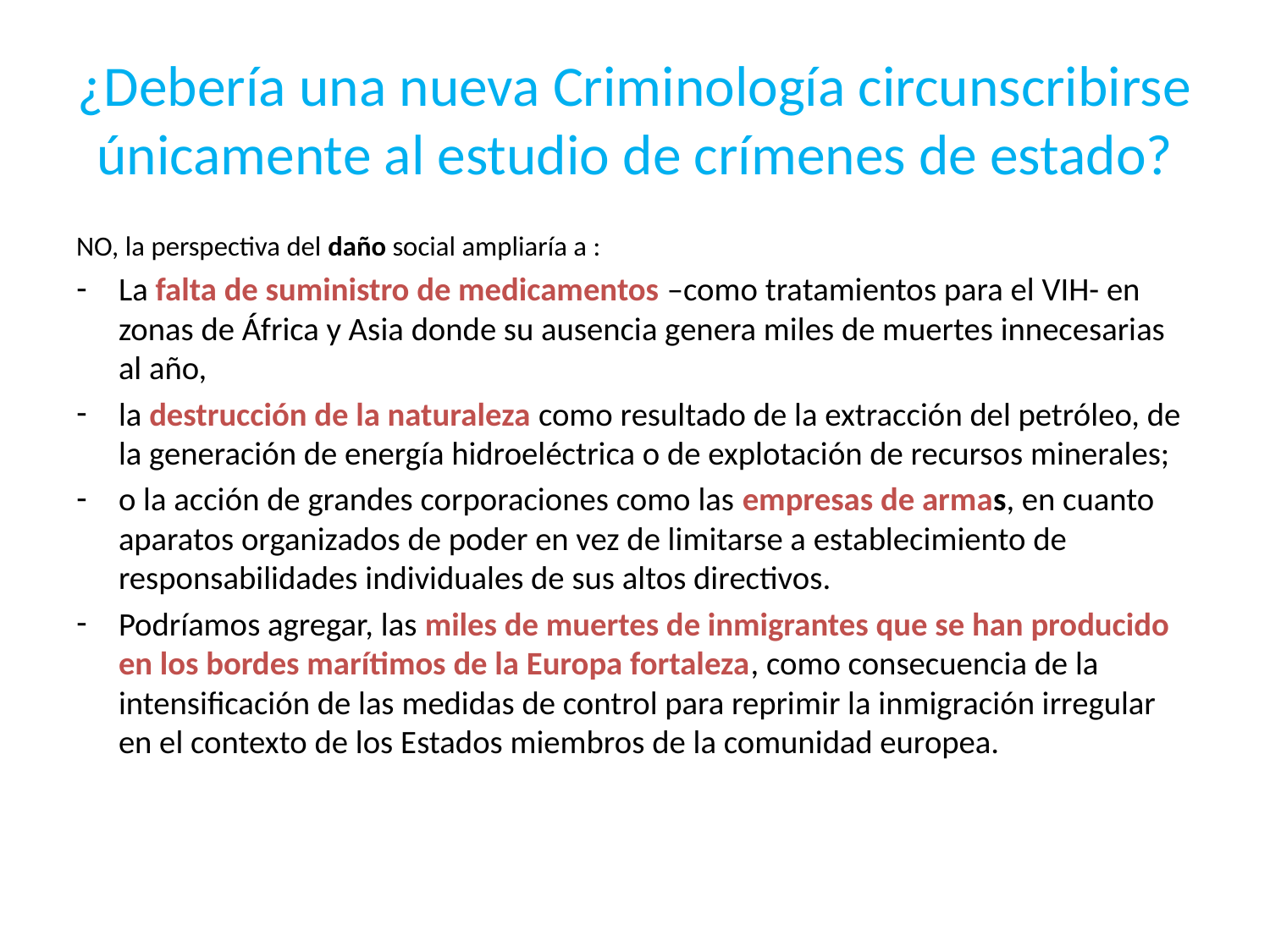

# ¿Debería una nueva Criminología circunscribirse únicamente al estudio de crímenes de estado?
NO, la perspectiva del daño social ampliaría a :
La falta de suministro de medicamentos –como tratamientos para el VIH- en zonas de África y Asia donde su ausencia genera miles de muertes innecesarias al año,
la destrucción de la naturaleza como resultado de la extracción del petróleo, de la generación de energía hidroeléctrica o de explotación de recursos minerales;
o la acción de grandes corporaciones como las empresas de armas, en cuanto aparatos organizados de poder en vez de limitarse a establecimiento de responsabilidades individuales de sus altos directivos.
Podríamos agregar, las miles de muertes de inmigrantes que se han producido en los bordes marítimos de la Europa fortaleza, como consecuencia de la intensificación de las medidas de control para reprimir la inmigración irregular en el contexto de los Estados miembros de la comunidad europea.